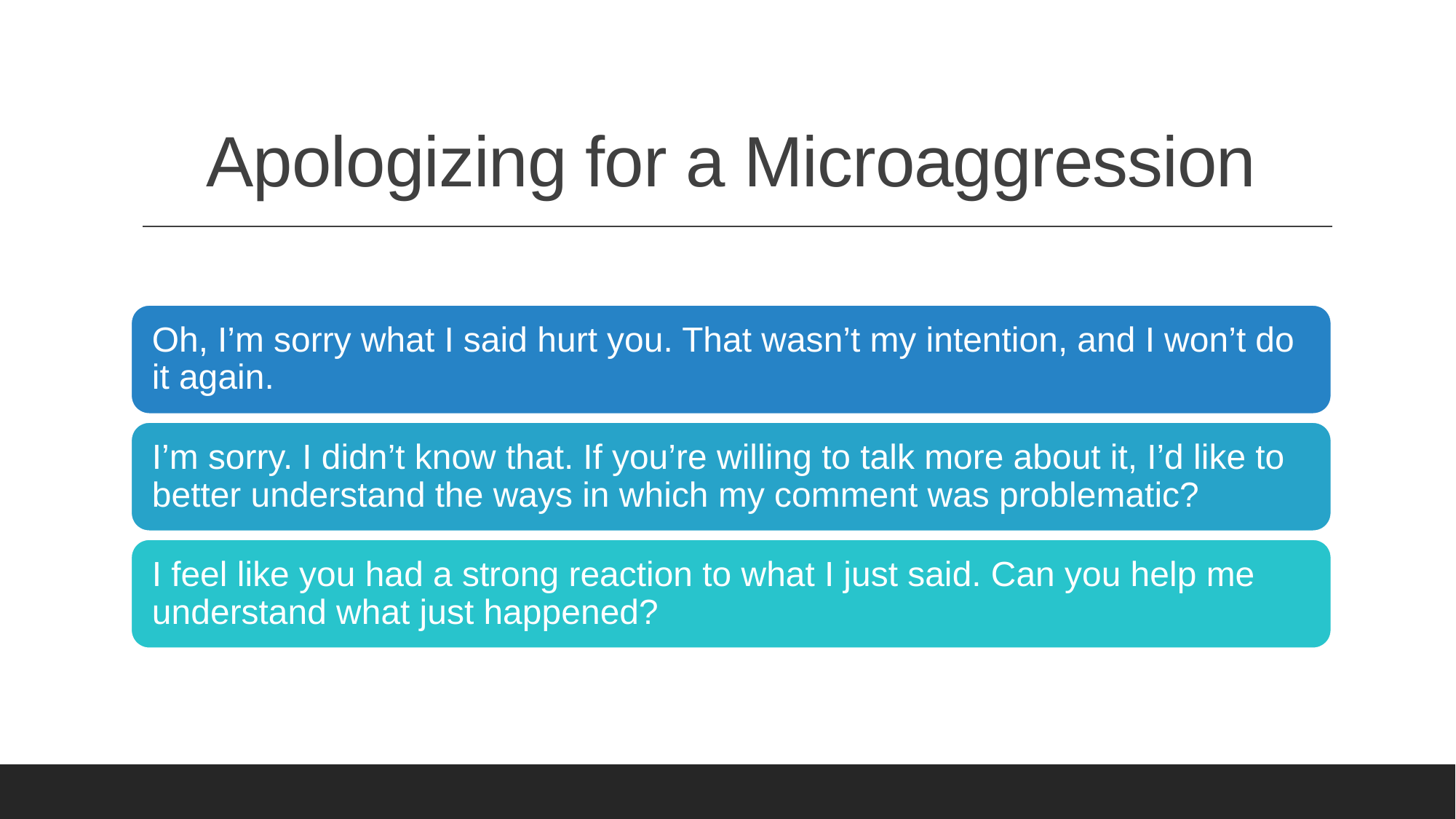

# Apologizing for a Microaggression
Oh, I’m sorry what I said hurt you. That wasn’t my intention, and I won’t do it again.
I’m sorry. I didn’t know that. If you’re willing to talk more about it, I’d like to better understand the ways in which my comment was problematic?
I feel like you had a strong reaction to what I just said. Can you help me understand what just happened?